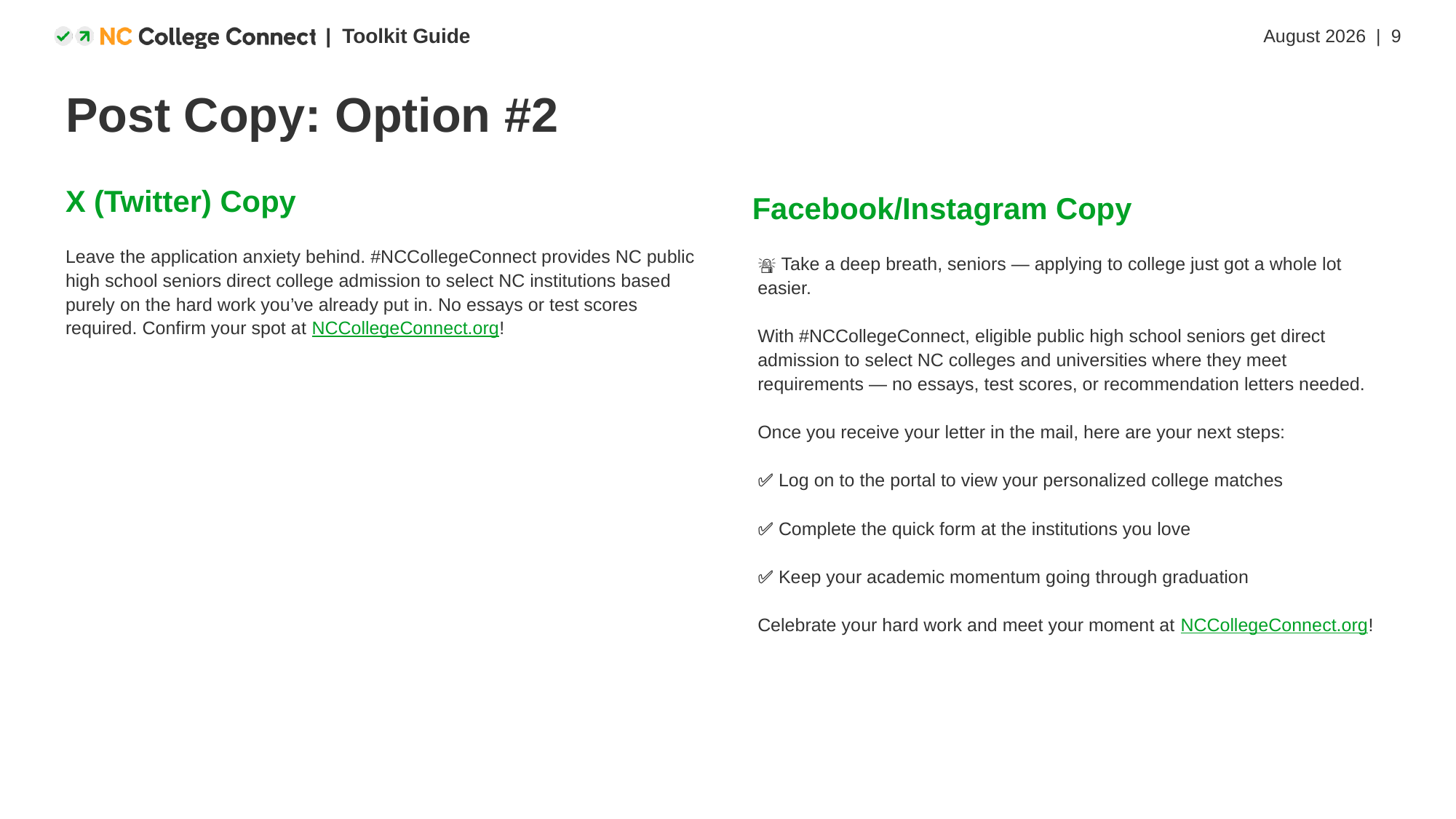

# Post Copy: Option #2
X (Twitter) Copy
Leave the application anxiety behind. #NCCollegeConnect provides NC public high school seniors direct college admission to select NC institutions based purely on the hard work you’ve already put in. No essays or test scores required. Confirm your spot at NCCollegeConnect.org!
Facebook/Instagram Copy
🚨 Take a deep breath, seniors — applying to college just got a whole lot easier.
With #NCCollegeConnect, eligible public high school seniors get direct admission to select NC colleges and universities where they meet requirements — no essays, test scores, or recommendation letters needed.
Once you receive your letter in the mail, here are your next steps:
✅ Log on to the portal to view your personalized college matches
✅ Complete the quick form at the institutions you love
✅ Keep your academic momentum going through graduation
Celebrate your hard work and meet your moment at NCCollegeConnect.org!